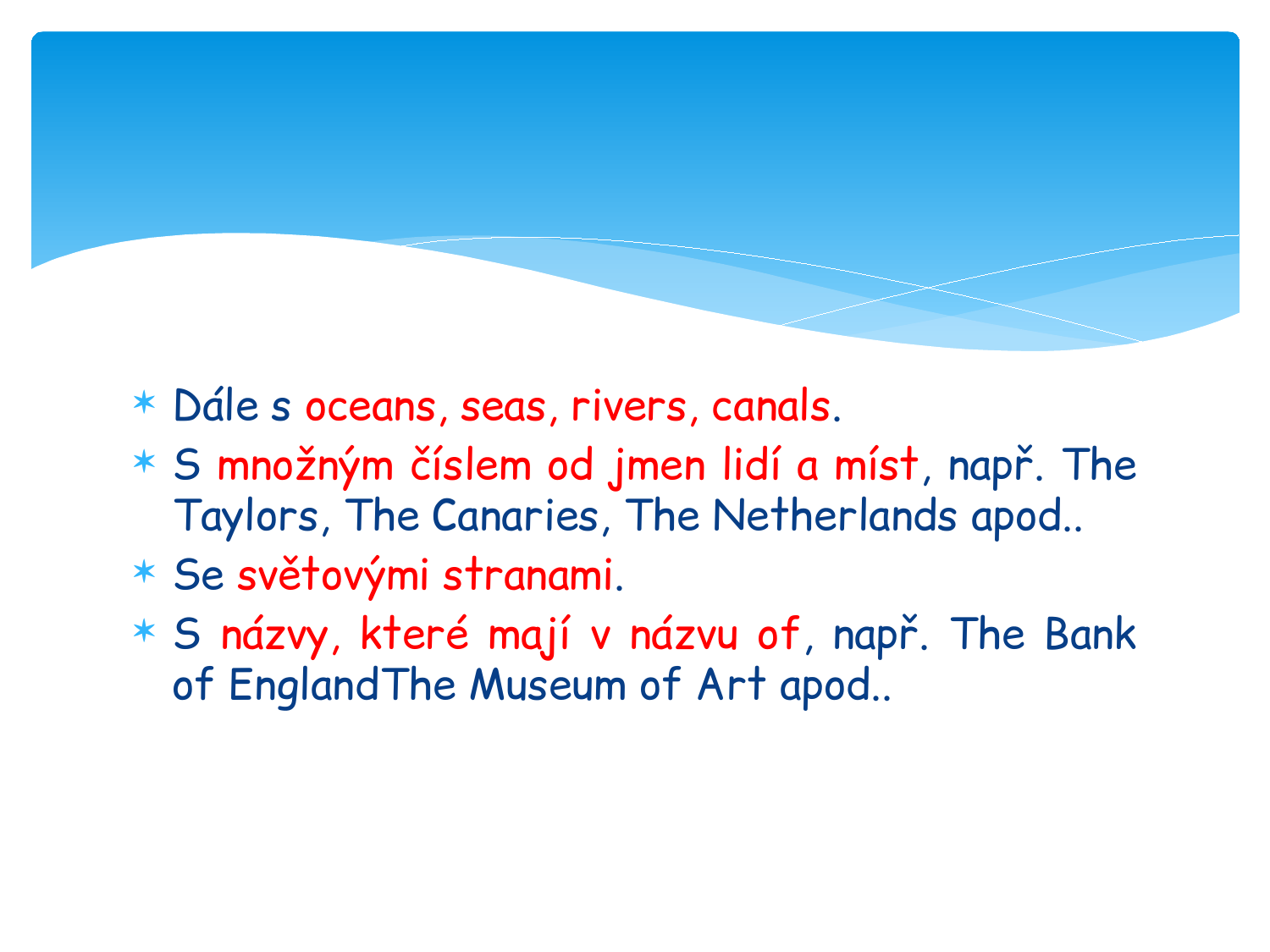

#
Dále s oceans, seas, rivers, canals.
S množným číslem od jmen lidí a míst, např. The Taylors, The Canaries, The Netherlands apod..
Se světovými stranami.
S názvy, které mají v názvu of, např. The Bank of EnglandThe Museum of Art apod..